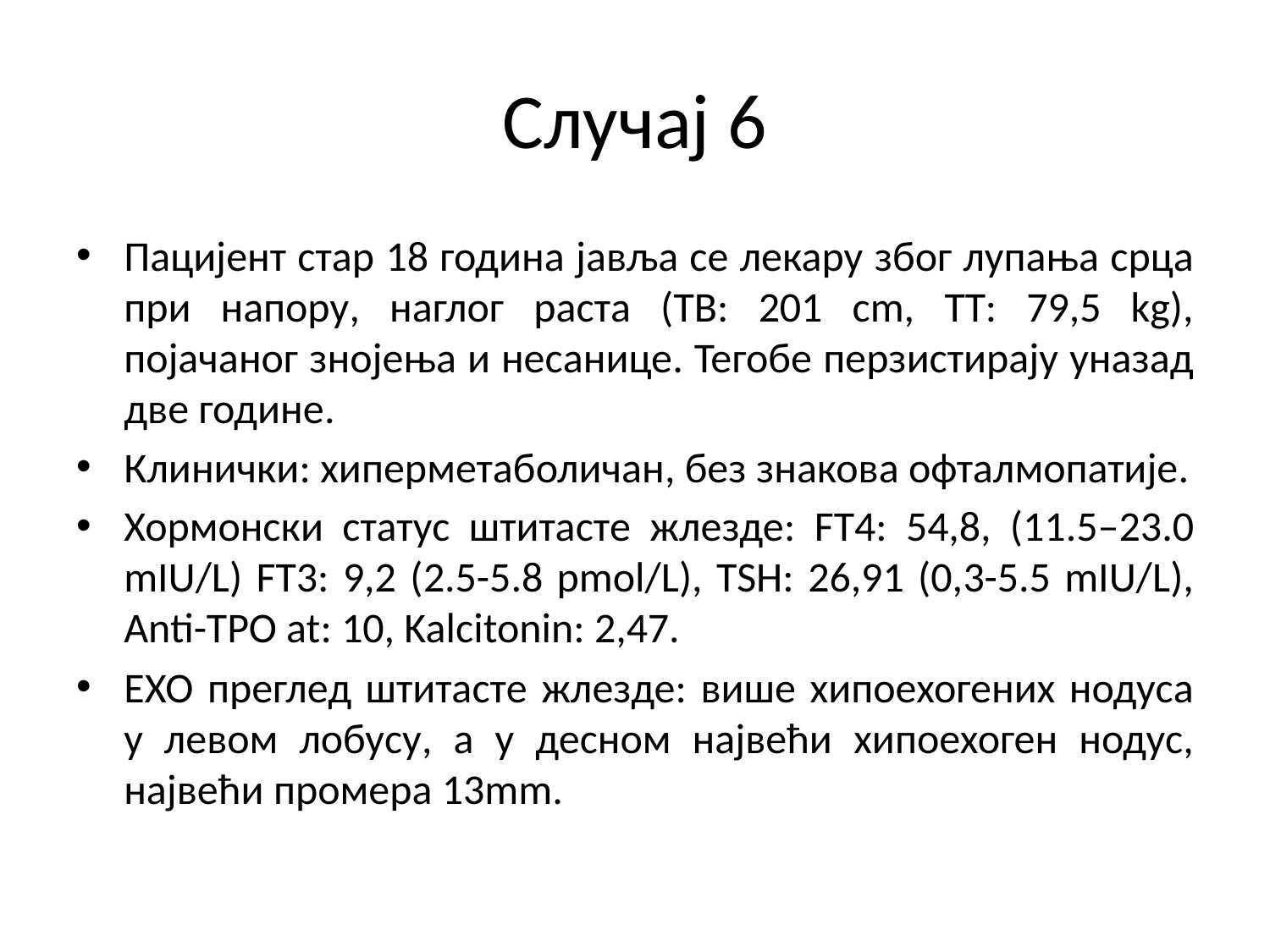

# Случај 6
Пацијент стар 18 година јавља се лекару због лупања срца при напору, наглог раста (ТВ: 201 cm, ТТ: 79,5 kg), појачаног знојења и несанице. Тегобе перзистирају уназад две године.
Клинички: хиперметаболичан, без знакова офталмопатије.
Хормонски статус штитасте жлезде: FT4: 54,8, (11.5–23.0 mIU/L) FT3: 9,2 (2.5-5.8 pmol/L), TSH: 26,91 (0,3-5.5 mIU/L), Anti-TPO at: 10, Kalcitonin: 2,47.
ЕХО преглед штитасте жлезде: више хипоехогених нодуса у левом лобусу, а у десном највећи хипоехоген нодус, највећи промера 13mm.